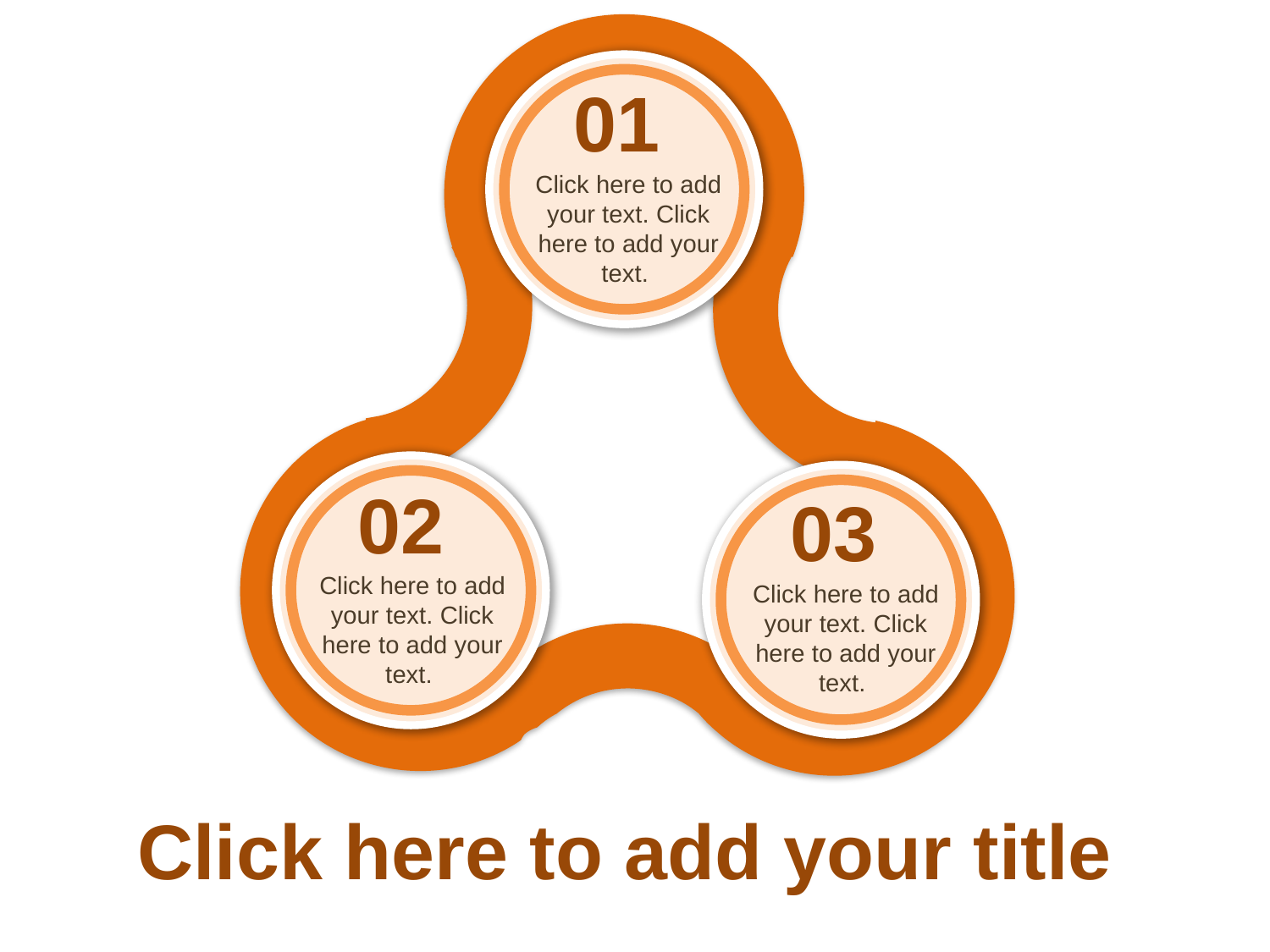

01
Click here to add your text. Click here to add your text.
Click here to add your title

02
03
Click here to add your text. Click here to add your text.
Click here to add your text. Click here to add your text.